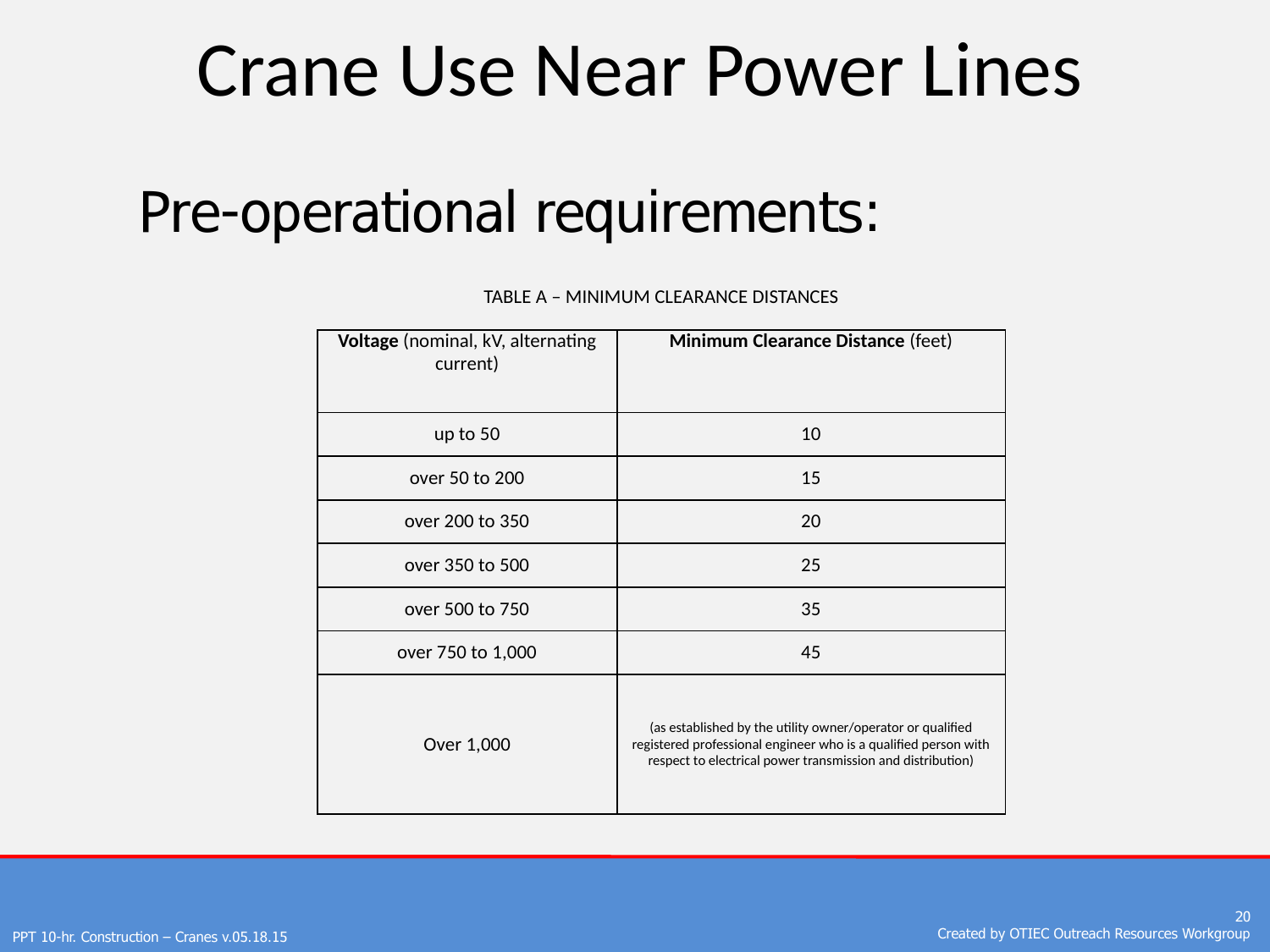

# Crane Use Near Power Lines
Pre-operational requirements:

| TABLE A – MINIMUM CLEARANCE DISTANCES |  |
| --- | --- |
| Voltage (nominal, kV, alternating current) | Minimum Clearance Distance (feet) |
| up to 50 | 10 |
| over 50 to 200 | 15 |
| over 200 to 350 | 20 |
| over 350 to 500 | 25 |
| over 500 to 750 | 35 |
| over 750 to 1,000 | 45 |
| Over 1,000 | (as established by the utility owner/operator or qualified registered professional engineer who is a qualified person with respect to electrical power transmission and distribution) |